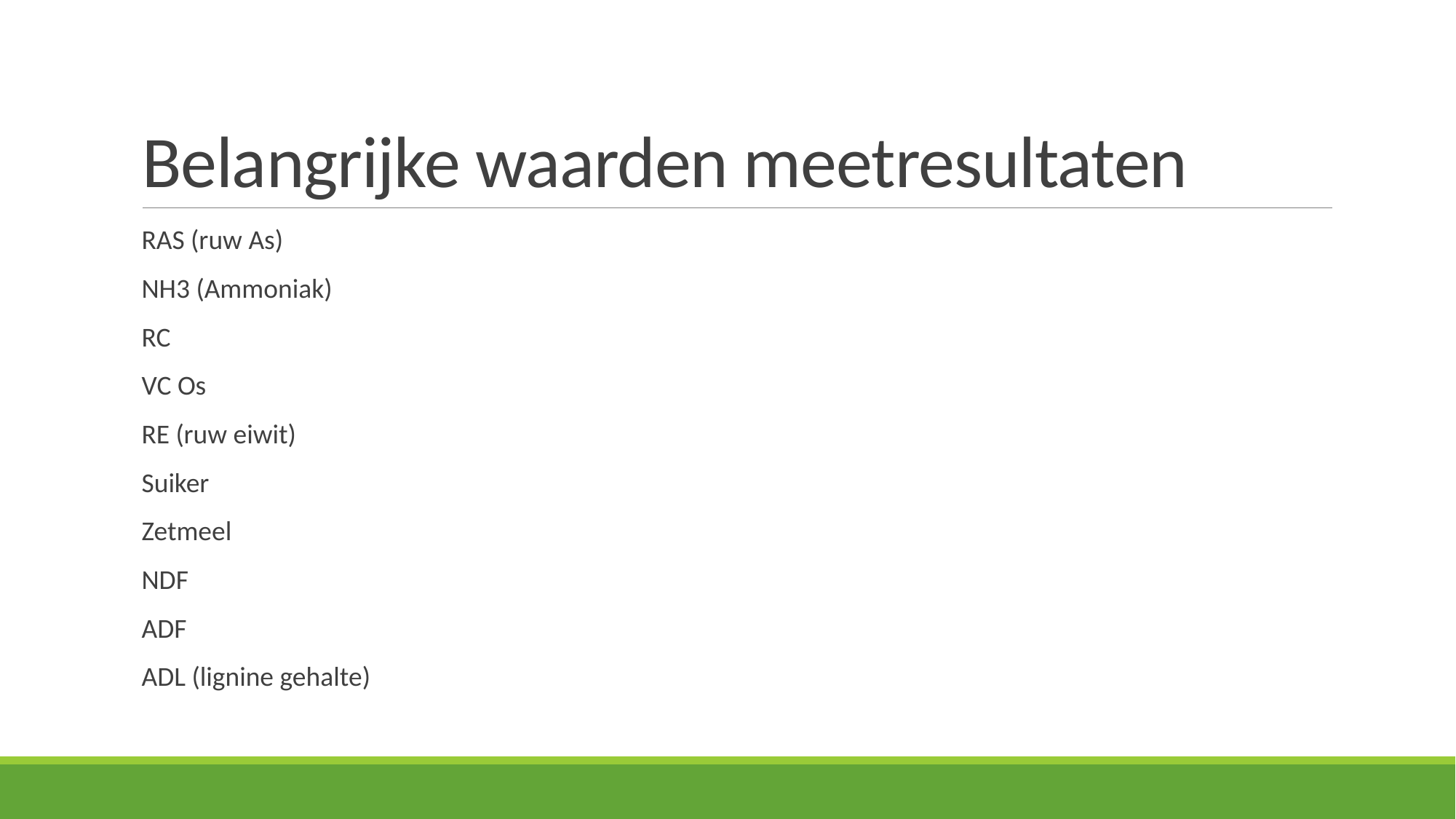

# Belangrijke waarden meetresultaten
RAS (ruw As)
NH3 (Ammoniak)
RC
VC Os
RE (ruw eiwit)
Suiker
Zetmeel
NDF
ADF
ADL (lignine gehalte)